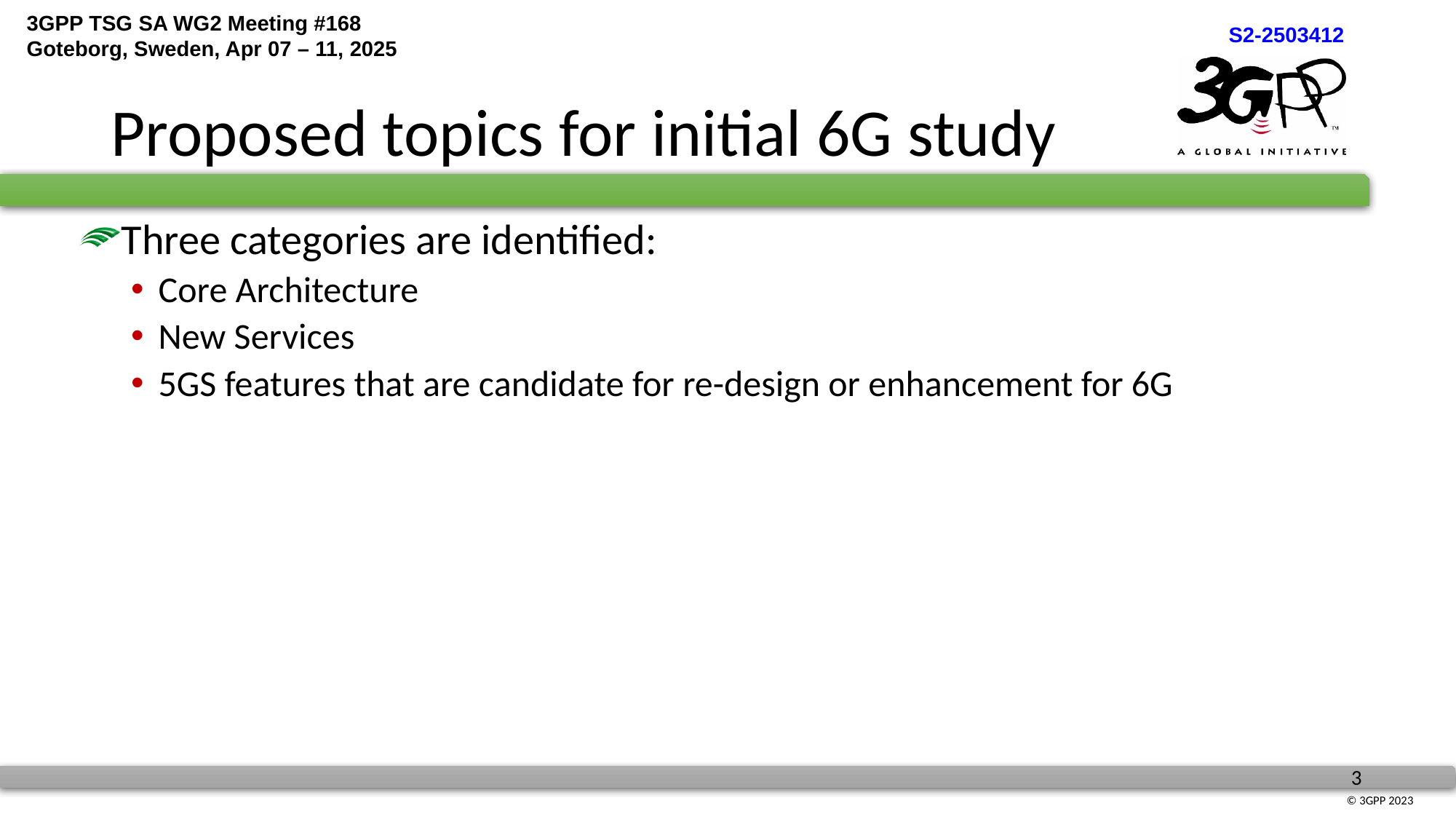

# Proposed topics for initial 6G study
Three categories are identified:
Core Architecture
New Services
5GS features that are candidate for re-design or enhancement for 6G